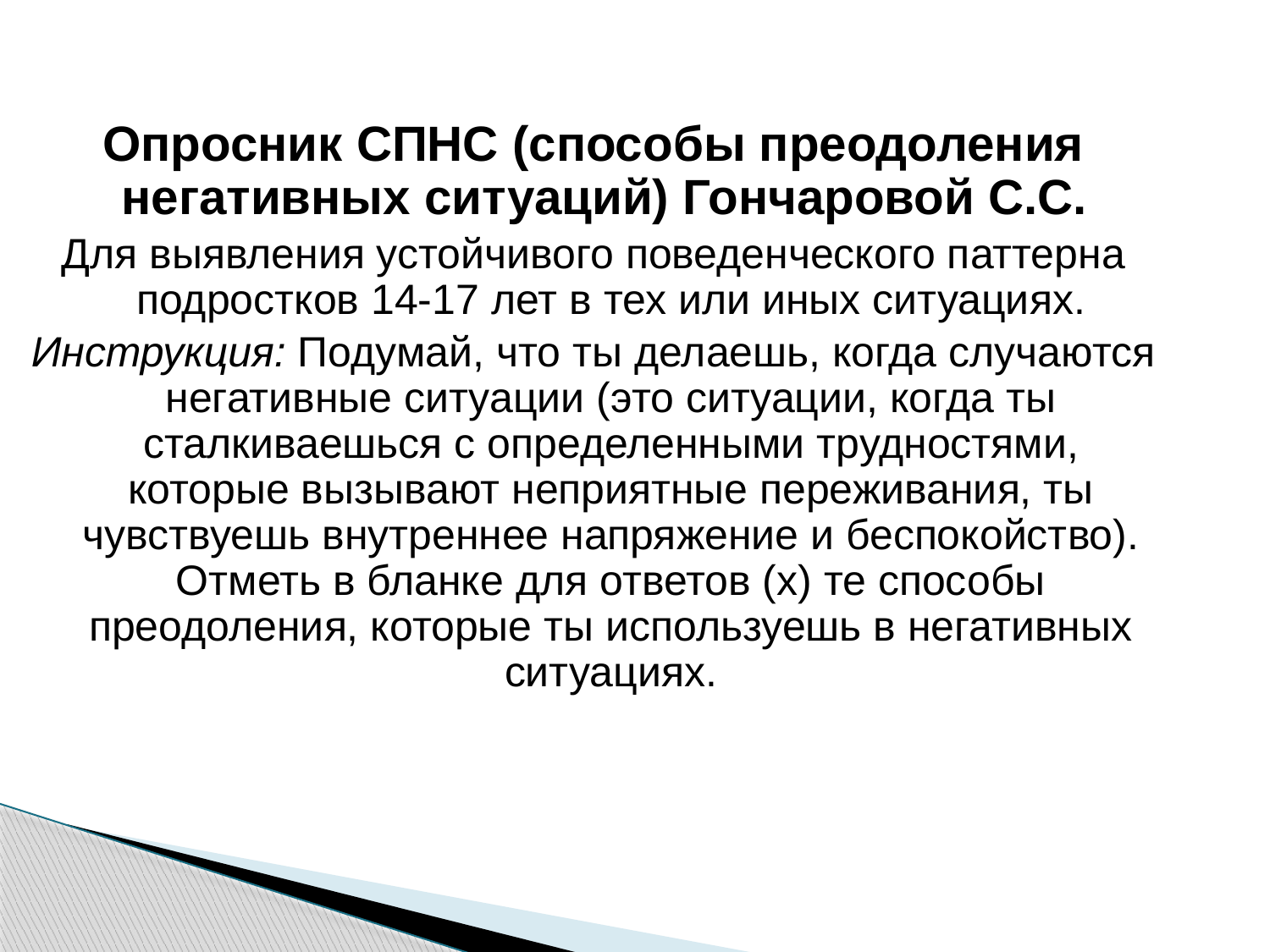

Опросник СПНС (способы преодоления негативных ситуаций) Гончаровой С.С.
Для выявления устойчивого поведенческого паттерна подростков 14-17 лет в тех или иных ситуациях.
Инструкция: Подумай, что ты делаешь, когда случаются негативные ситуации (это ситуации, когда ты сталкиваешься с определенными трудностями, которые вызывают неприятные переживания, ты чувствуешь внутреннее напряжение и беспокойство). Отметь в бланке для ответов (х) те способы преодоления, которые ты используешь в негативных ситуациях.